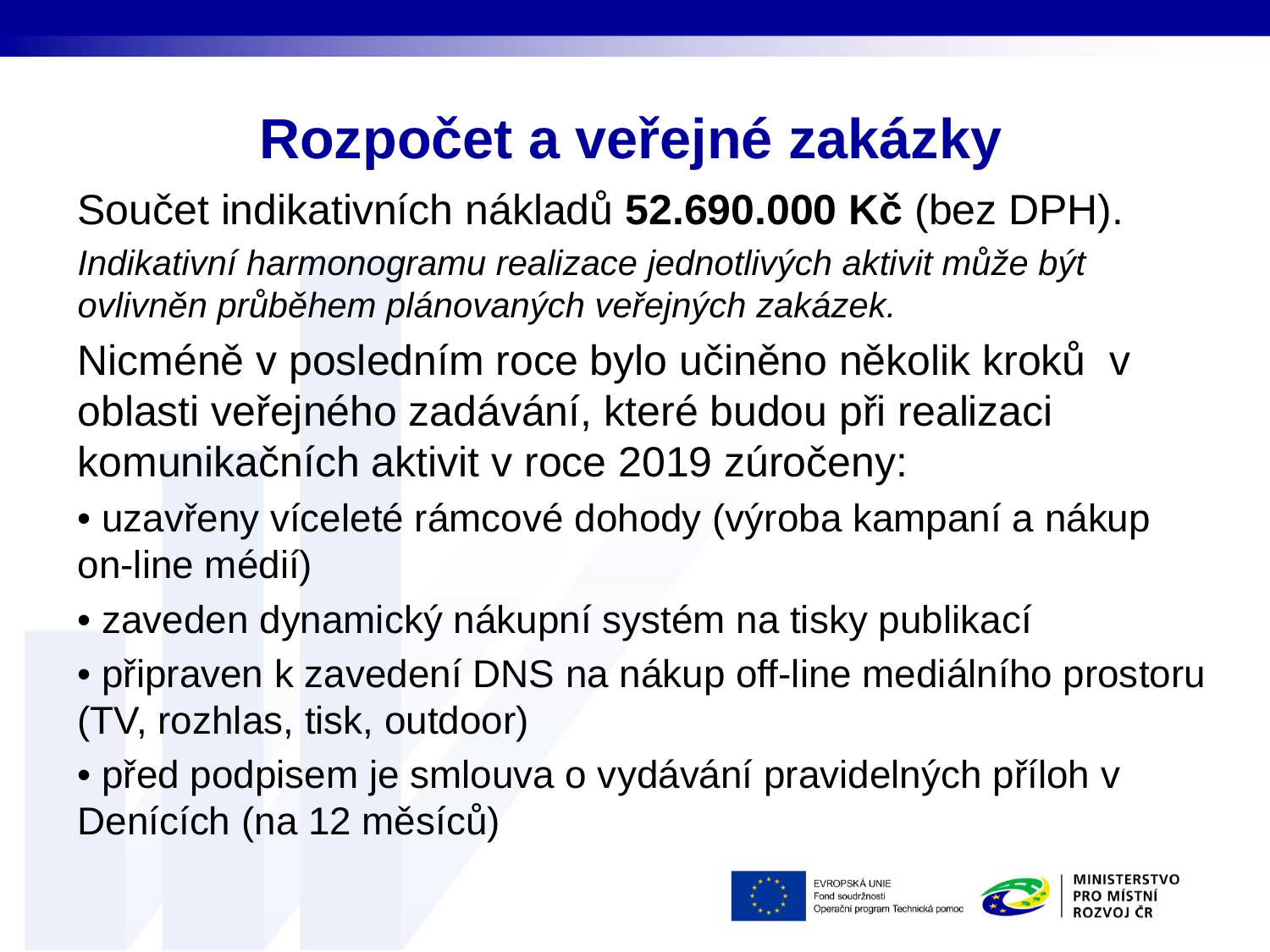

# Rozpočet a veřejné zakázky
Součet indikativních nákladů 52.690.000 Kč (bez DPH).
Indikativní harmonogramu realizace jednotlivých aktivit může být ovlivněn průběhem plánovaných veřejných zakázek.
Nicméně v posledním roce bylo učiněno několik kroků  v oblasti veřejného zadávání, které budou při realizaci komunikačních aktivit v roce 2019 zúročeny:
• uzavřeny víceleté rámcové dohody (výroba kampaní a nákup on-line médií)
• zaveden dynamický nákupní systém na tisky publikací
• připraven k zavedení DNS na nákup off-line mediálního prostoru (TV, rozhlas, tisk, outdoor)
• před podpisem je smlouva o vydávání pravidelných příloh v Denících (na 12 měsíců)